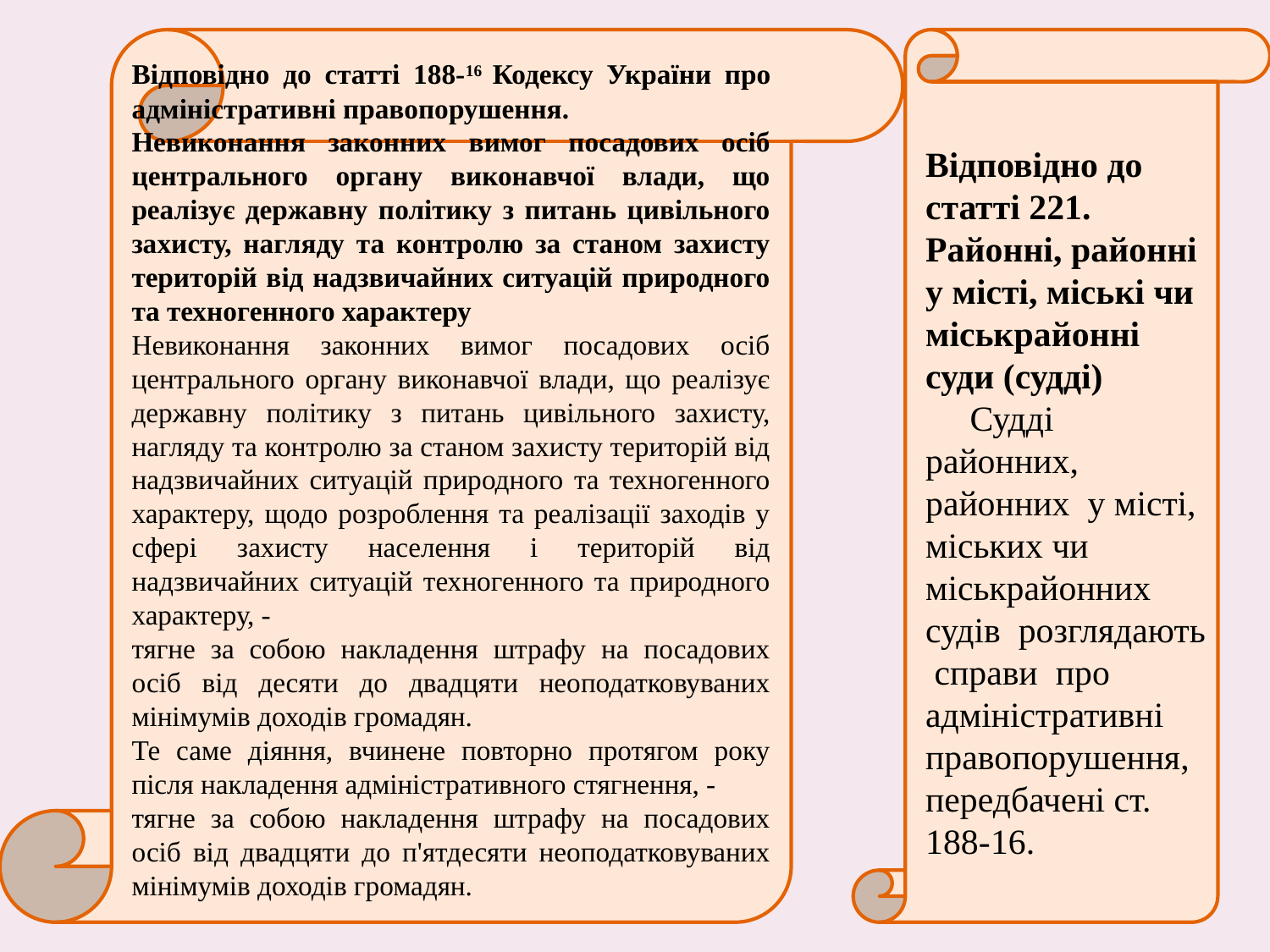

Відповідно до статті 188-16 Кодексу України про адміністративні правопорушення.
Невиконання законних вимог посадових осіб центрального органу виконавчої влади, що реалізує державну політику з питань цивільного захисту, нагляду та контролю за станом захисту територій від надзвичайних ситуацій природного та техногенного характеру
Невиконання законних вимог посадових осіб центрального органу виконавчої влади, що реалізує державну політику з питань цивільного захисту, нагляду та контролю за станом захисту територій від надзвичайних ситуацій природного та техногенного характеру, щодо розроблення та реалізації заходів у сфері захисту населення і територій від надзвичайних ситуацій техногенного та природного характеру, -
тягне за собою накладення штрафу на посадових осіб від десяти до двадцяти неоподатковуваних мінімумів доходів громадян.
Те саме діяння, вчинене повторно протягом року після накладення адміністративного стягнення, -
тягне за собою накладення штрафу на посадових осіб від двадцяти до п'ятдесяти неоподатковуваних мінімумів доходів громадян.
Відповідно до статті 221. Районні, районні у місті, міські чи міськрайонні суди (судді)
     Судді районних,  районних  у місті,  міських чи міськрайонних
судів  розглядають  справи  про  адміністративні   правопорушення, передбачені ст. 188-16.